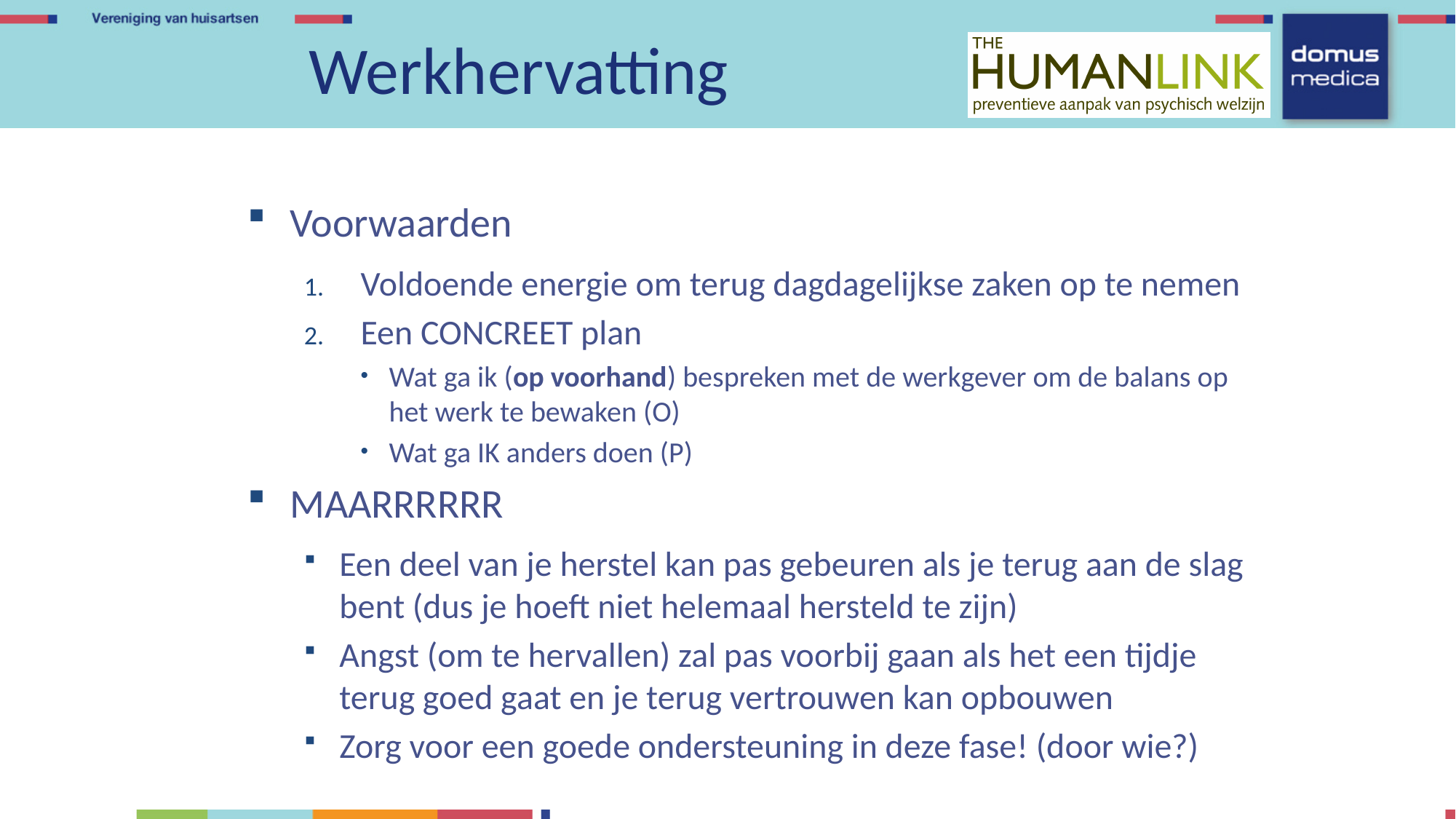

Werkhervatting
Voorwaarden
Voldoende energie om terug dagdagelijkse zaken op te nemen
Een CONCREET plan
Wat ga ik (op voorhand) bespreken met de werkgever om de balans op het werk te bewaken (O)
Wat ga IK anders doen (P)
MAARRRRRR
Een deel van je herstel kan pas gebeuren als je terug aan de slag bent (dus je hoeft niet helemaal hersteld te zijn)
Angst (om te hervallen) zal pas voorbij gaan als het een tijdje terug goed gaat en je terug vertrouwen kan opbouwen
Zorg voor een goede ondersteuning in deze fase! (door wie?)